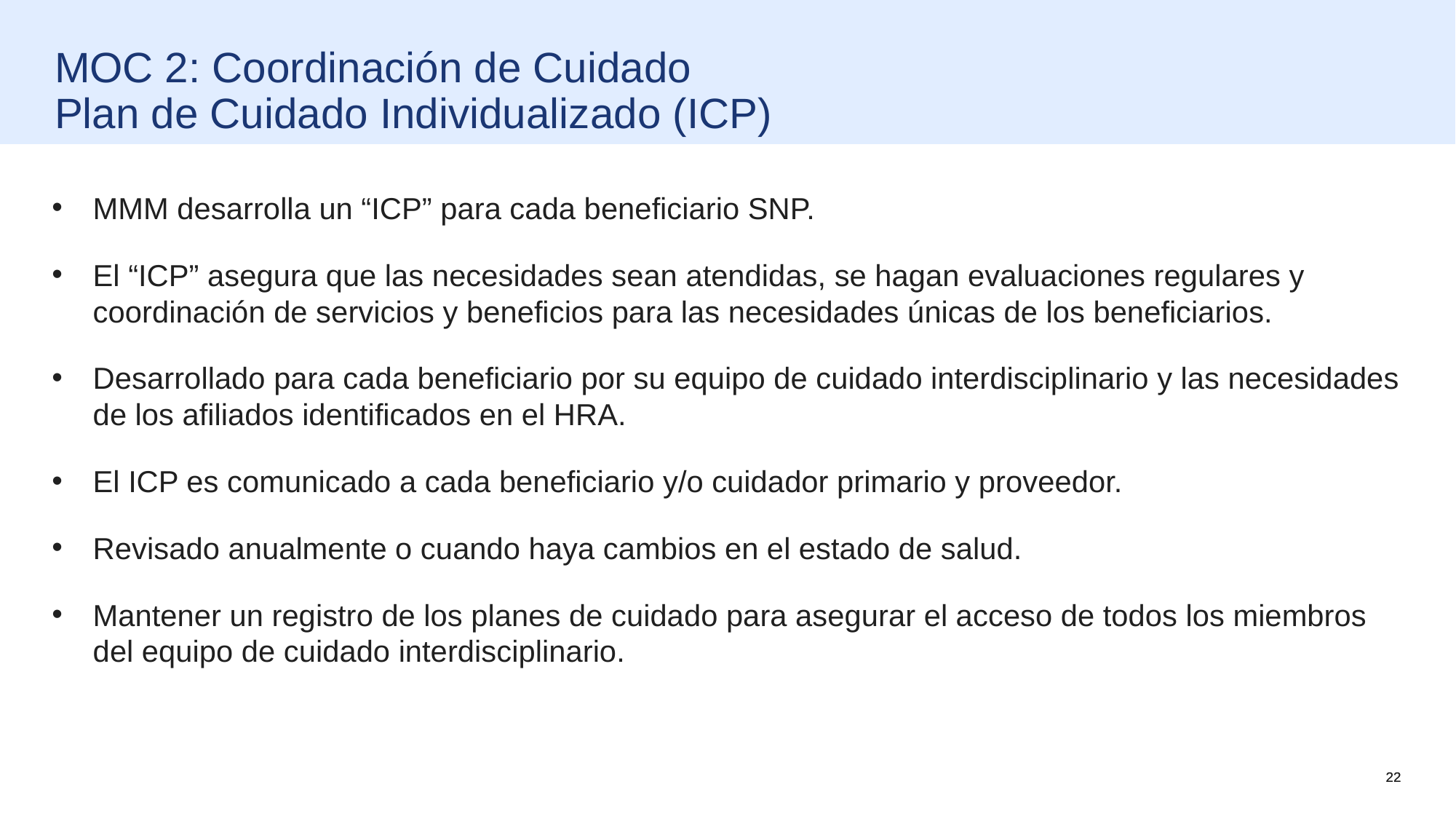

# MOC 2: Coordinación de Cuidado Plan de Cuidado Individualizado (ICP)
MMM desarrolla un “ICP” para cada beneficiario SNP.
El “ICP” asegura que las necesidades sean atendidas, se hagan evaluaciones regulares y coordinación de servicios y beneficios para las necesidades únicas de los beneficiarios.
Desarrollado para cada beneficiario por su equipo de cuidado interdisciplinario y las necesidades de los afiliados identificados en el HRA.
El ICP es comunicado a cada beneficiario y/o cuidador primario y proveedor.
Revisado anualmente o cuando haya cambios en el estado de salud.
Mantener un registro de los planes de cuidado para asegurar el acceso de todos los miembros del equipo de cuidado interdisciplinario.